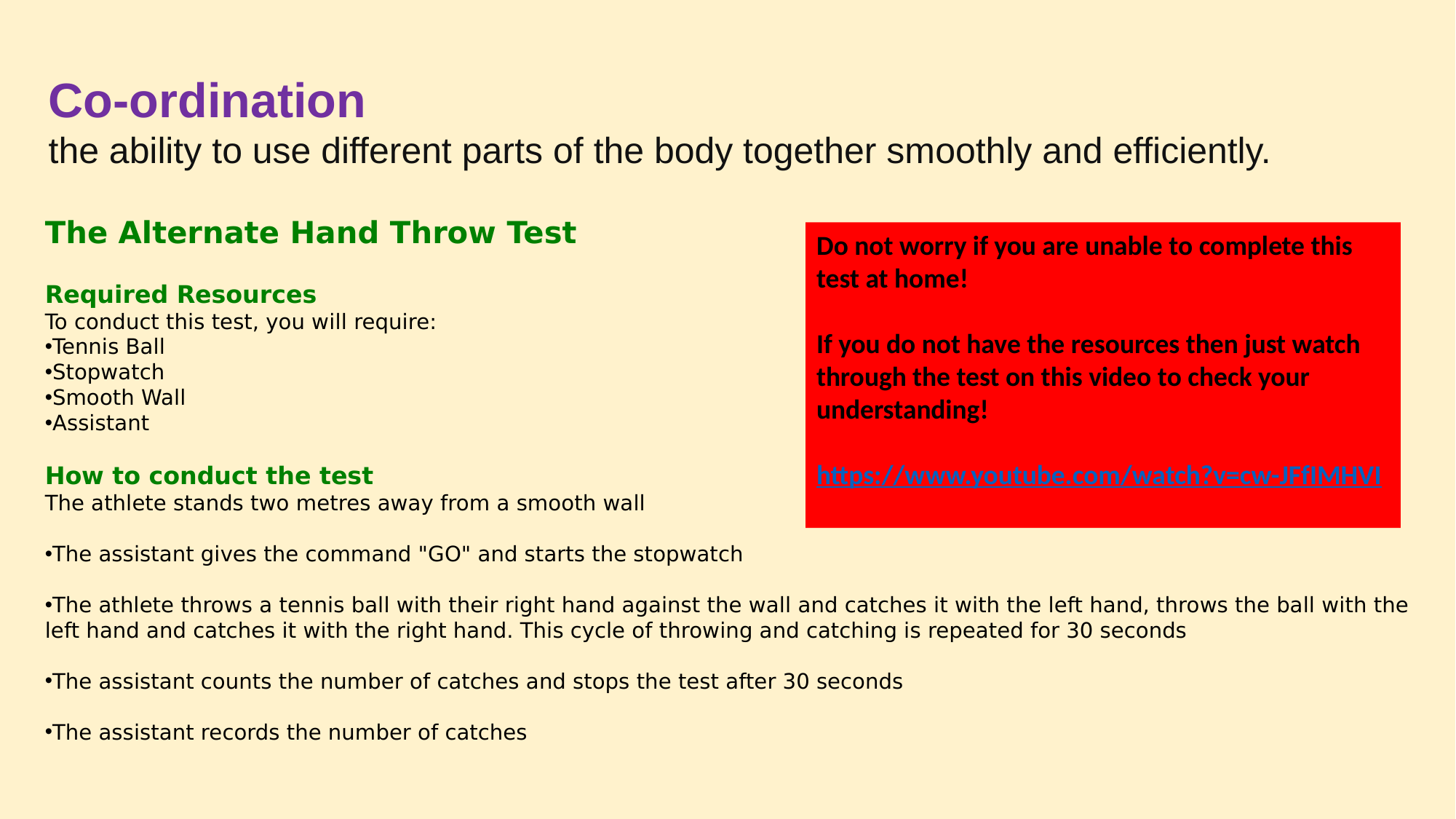

Co-ordination
the ability to use different parts of the body together smoothly and efficiently.
The Alternate Hand Throw Test

Required Resources
To conduct this test, you will require:
Tennis Ball
Stopwatch
Smooth Wall
Assistant

How to conduct the test
The athlete stands two metres away from a smooth wall

The assistant gives the command "GO" and starts the stopwatch

The athlete throws a tennis ball with their right hand against the wall and catches it with the left hand, throws the ball with the left hand and catches it with the right hand. This cycle of throwing and catching is repeated for 30 seconds

The assistant counts the number of catches and stops the test after 30 seconds

The assistant records the number of catches
Do not worry if you are unable to complete this test at home!

If you do not have the resources then just watch  through the test on this video to check your understanding!

https://www.youtube.com/watch?v=cw-JFfIMHVI